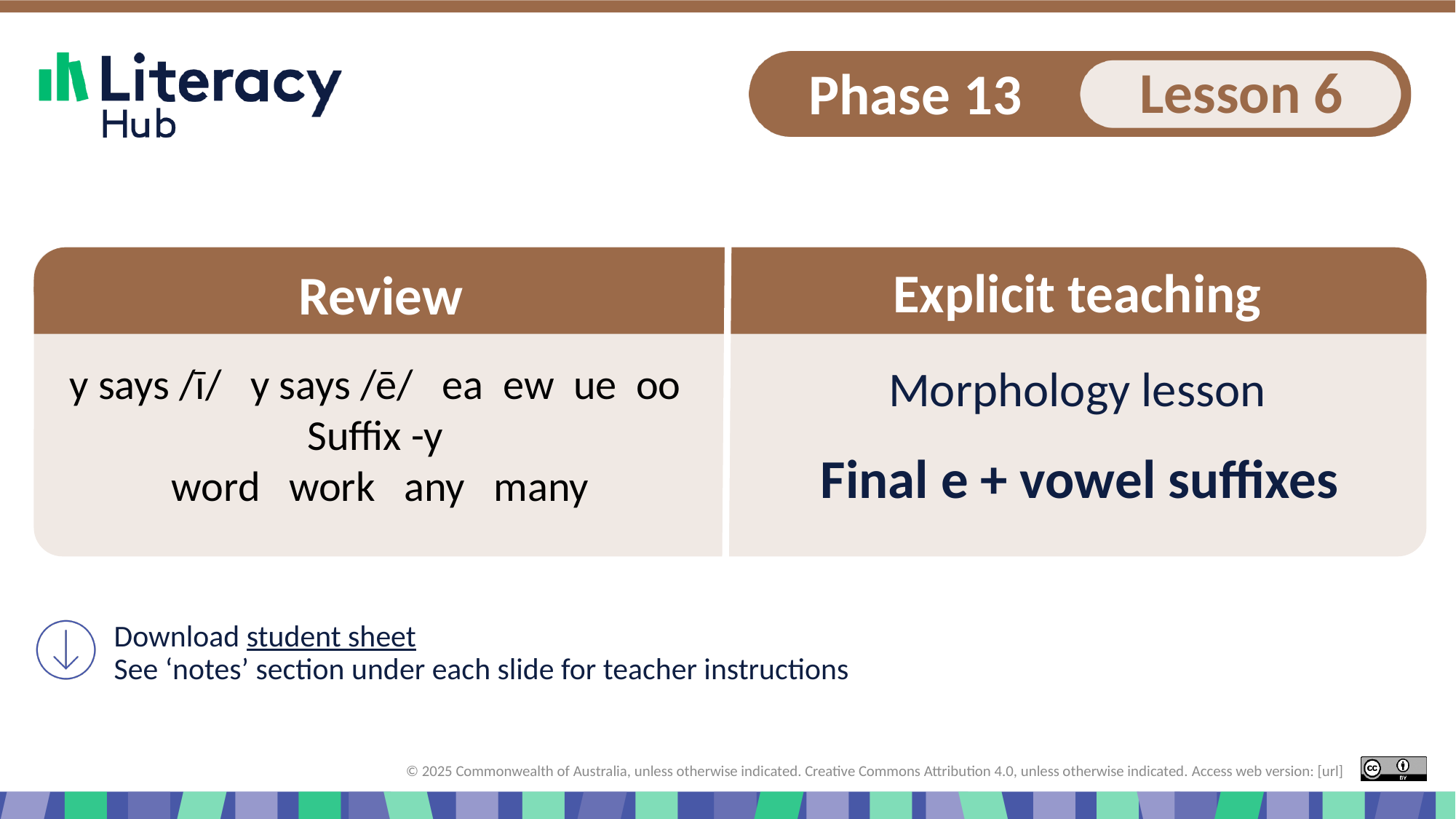

# Explicit teaching
Review
y says /ī/   y says /ē/   ea  ew  ue  oo
Suffix -y
word   work   any   many
Morphology lesson
Final e + vowel suffixes